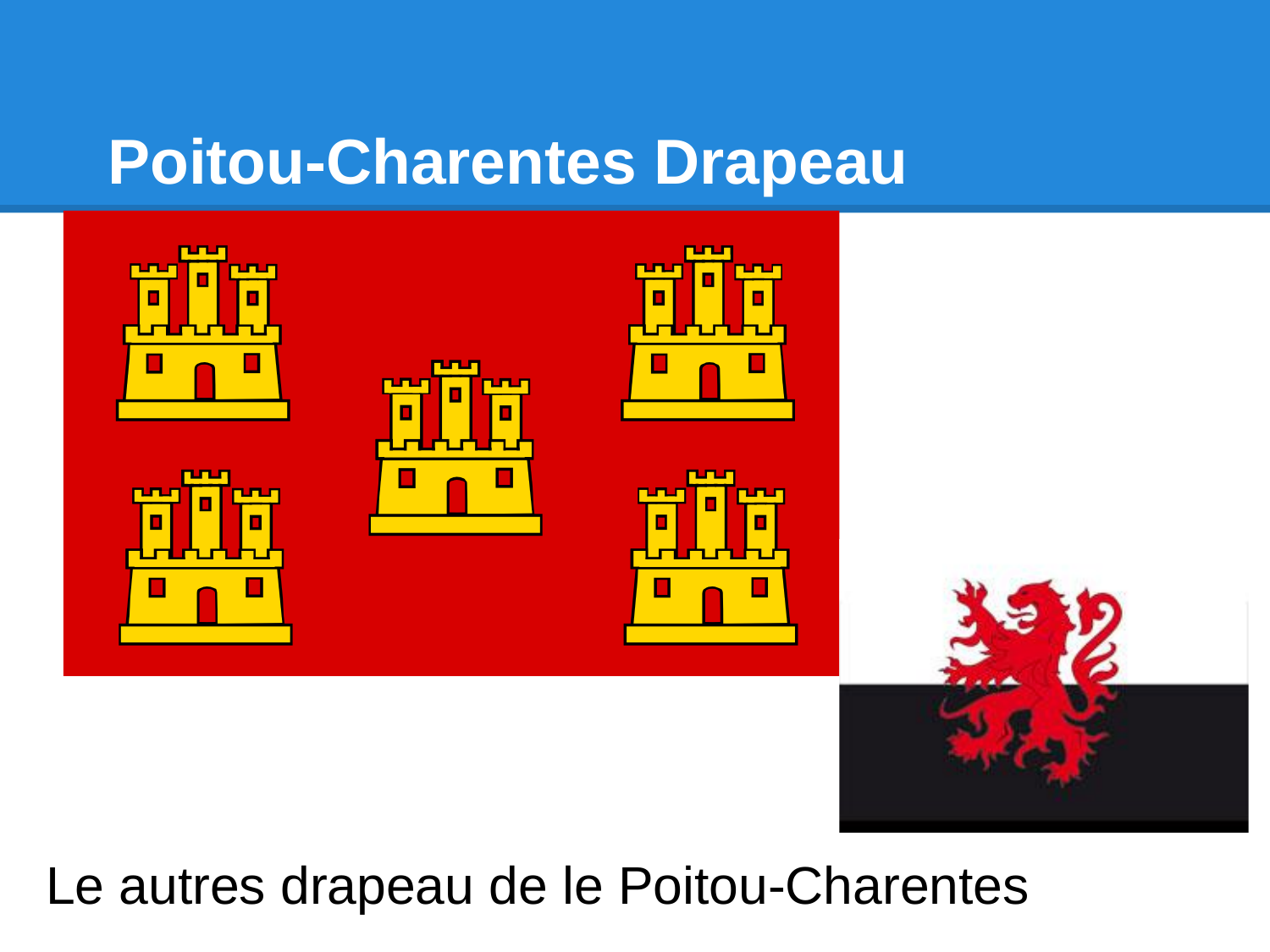

# Poitou-Charentes Drapeau

Le autres drapeau de le Poitou-Charentes